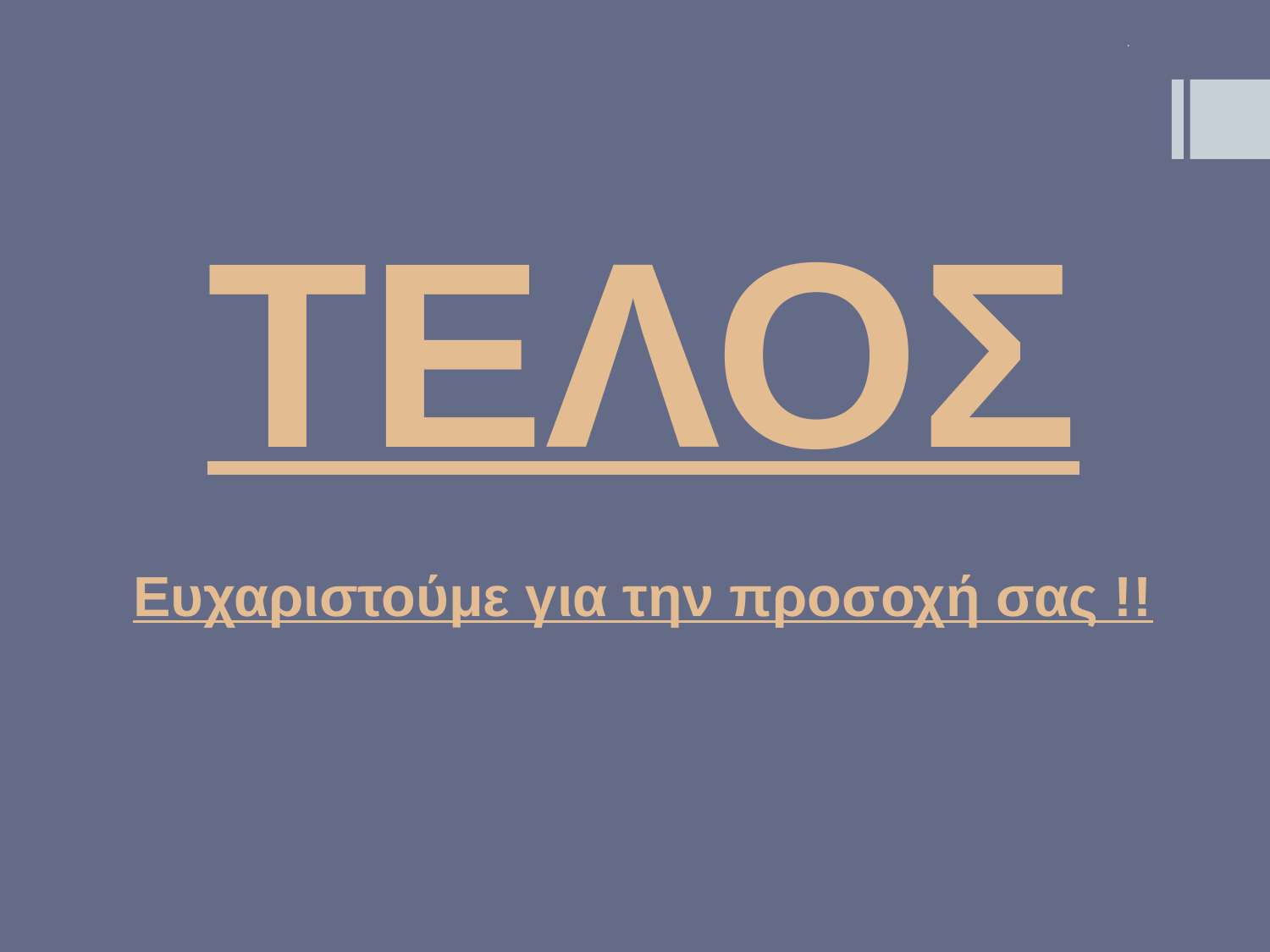

# .
ΤΕΛΟΣ

Ευχαριστούμε για την προσοχή σας !!